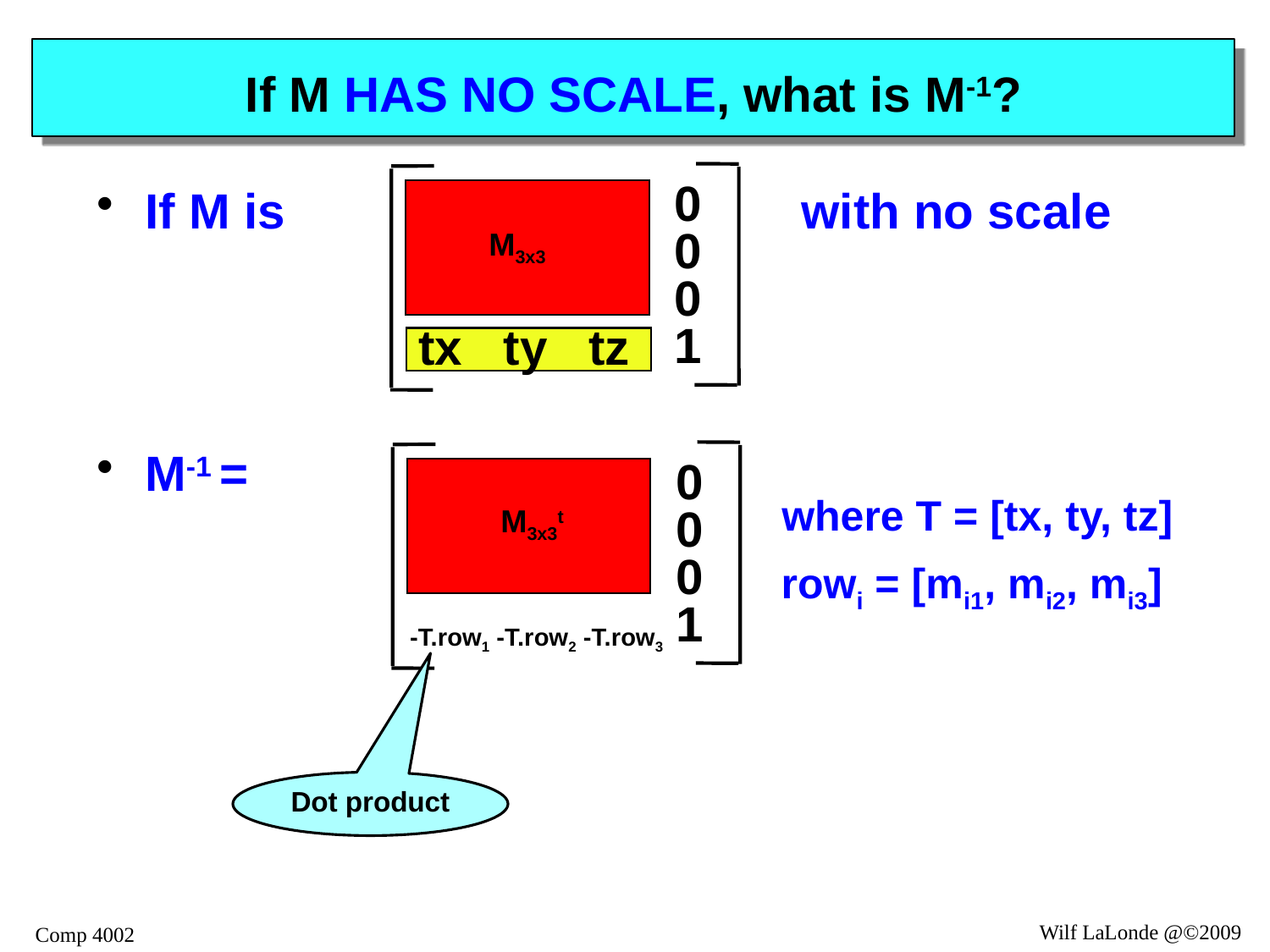

# If M HAS NO SCALE, what is M-1?

0
0
0
1
If M is

M-1 =
with no scale

M3x3
tx   ty   tz

0
0
0
1

where T = [tx, ty, tz]
rowi = [mi1, mi2, mi3]
M3x3t
-T.row1 -T.row2 -T.row3
Dot product